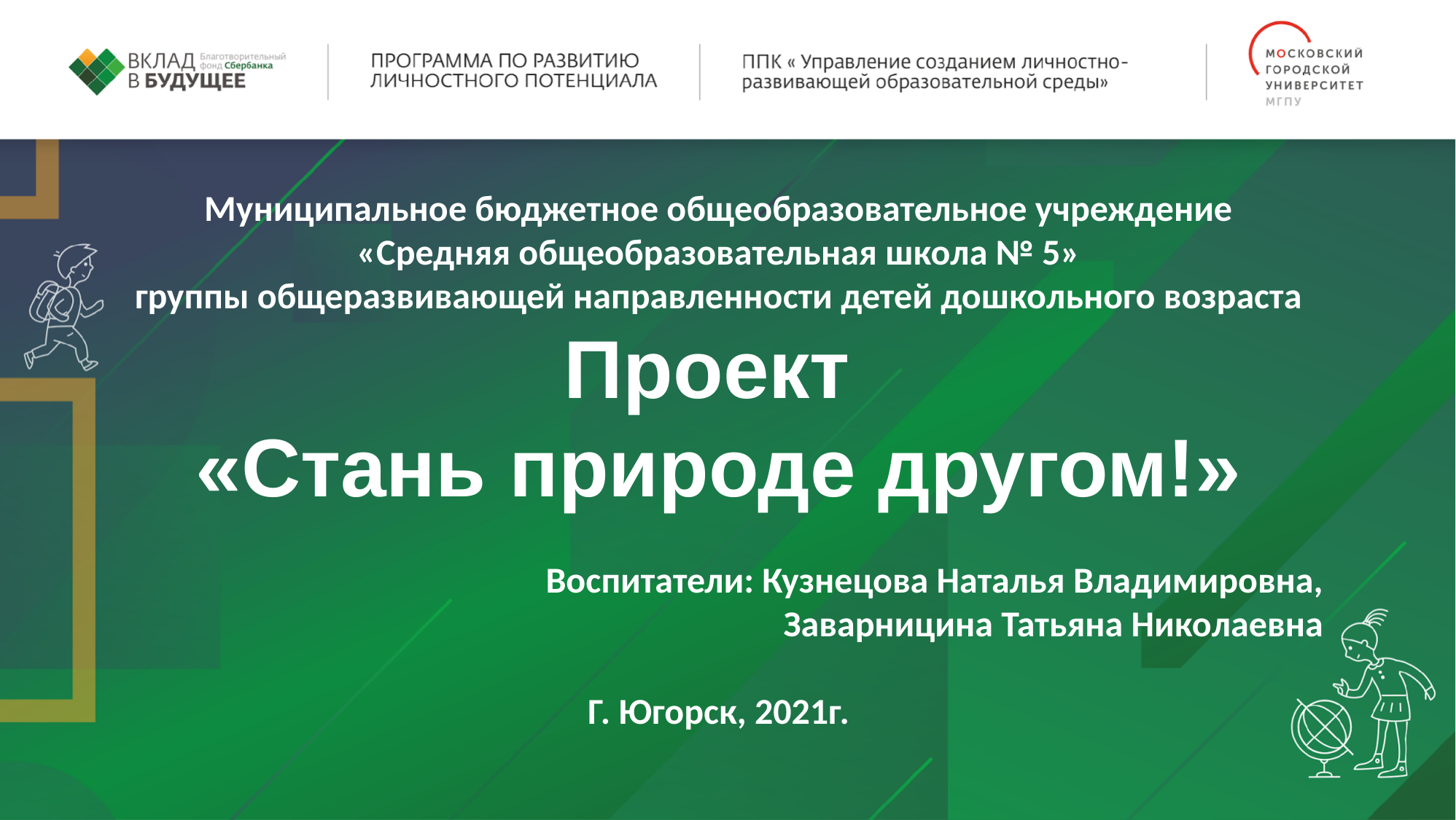

Муниципальное бюджетное общеобразовательное учреждение
«Средняя общеобразовательная школа № 5»
группы общеразвивающей направленности детей дошкольного возраста
Проект
«Стань природе другом!»

Воспитатели: Кузнецова Наталья Владимировна,
Заварницина Татьяна Николаевна

Г. Югорск, 2021г.